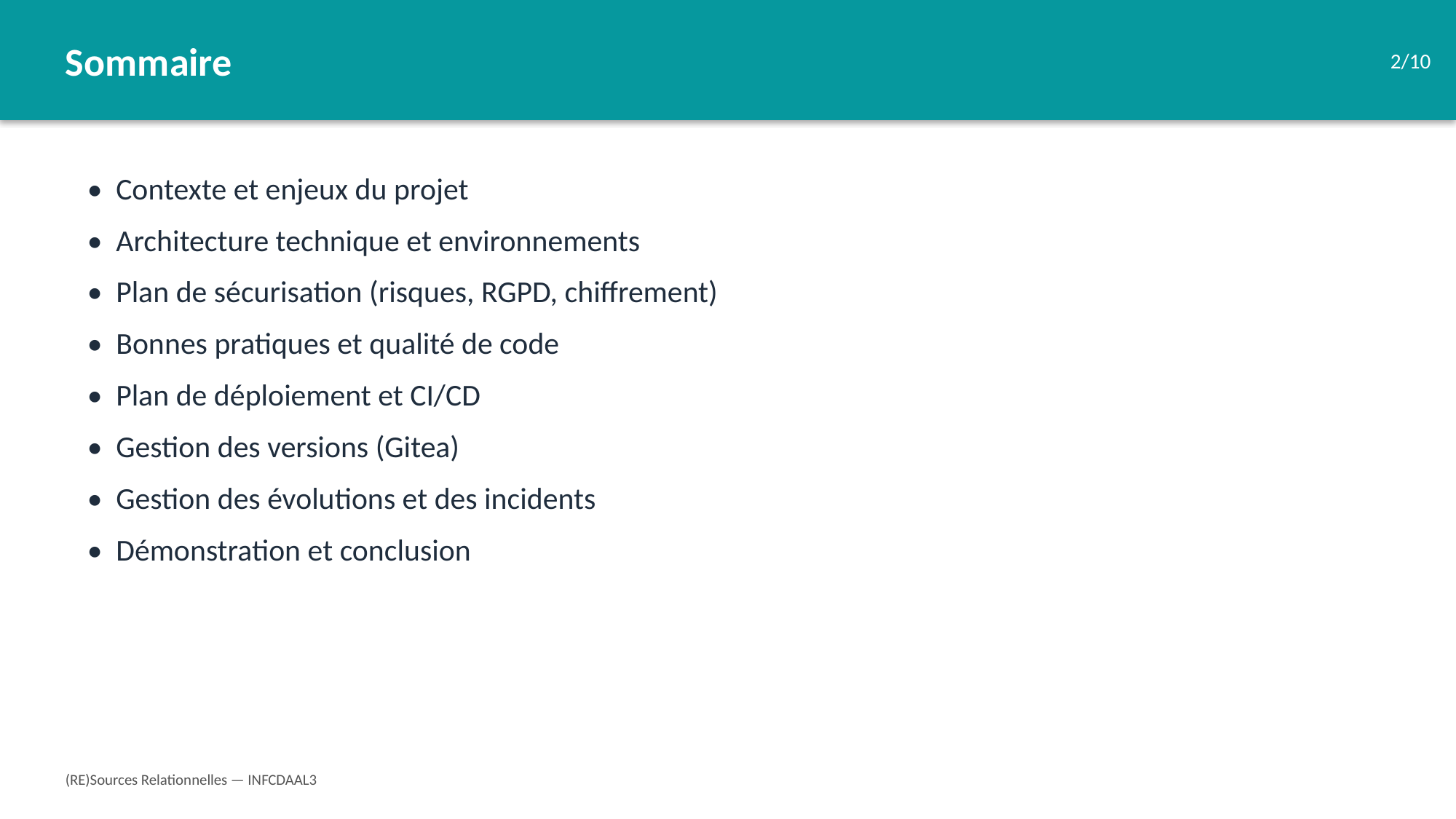

Sommaire
2/10
•  Contexte et enjeux du projet
•  Architecture technique et environnements
•  Plan de sécurisation (risques, RGPD, chiffrement)
•  Bonnes pratiques et qualité de code
•  Plan de déploiement et CI/CD
•  Gestion des versions (Gitea)
•  Gestion des évolutions et des incidents
•  Démonstration et conclusion
(RE)Sources Relationnelles — INFCDAAL3